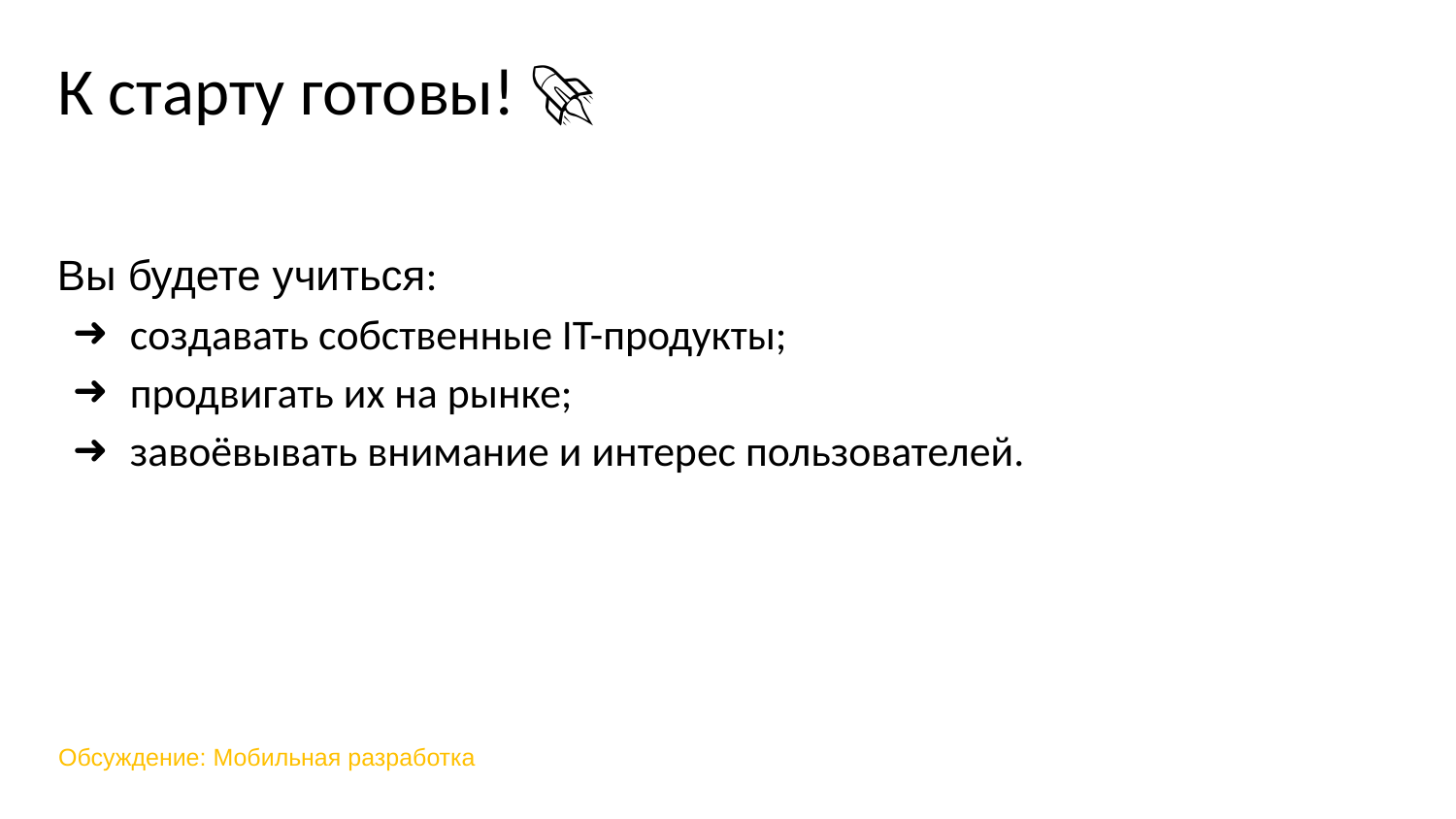

# К старту готовы! 🚀

Вы будете учиться:
создавать собственные IT-продукты;
продвигать их на рынке;
завоёвывать внимание и интерес пользователей.

Обсуждение: Мобильная разработка